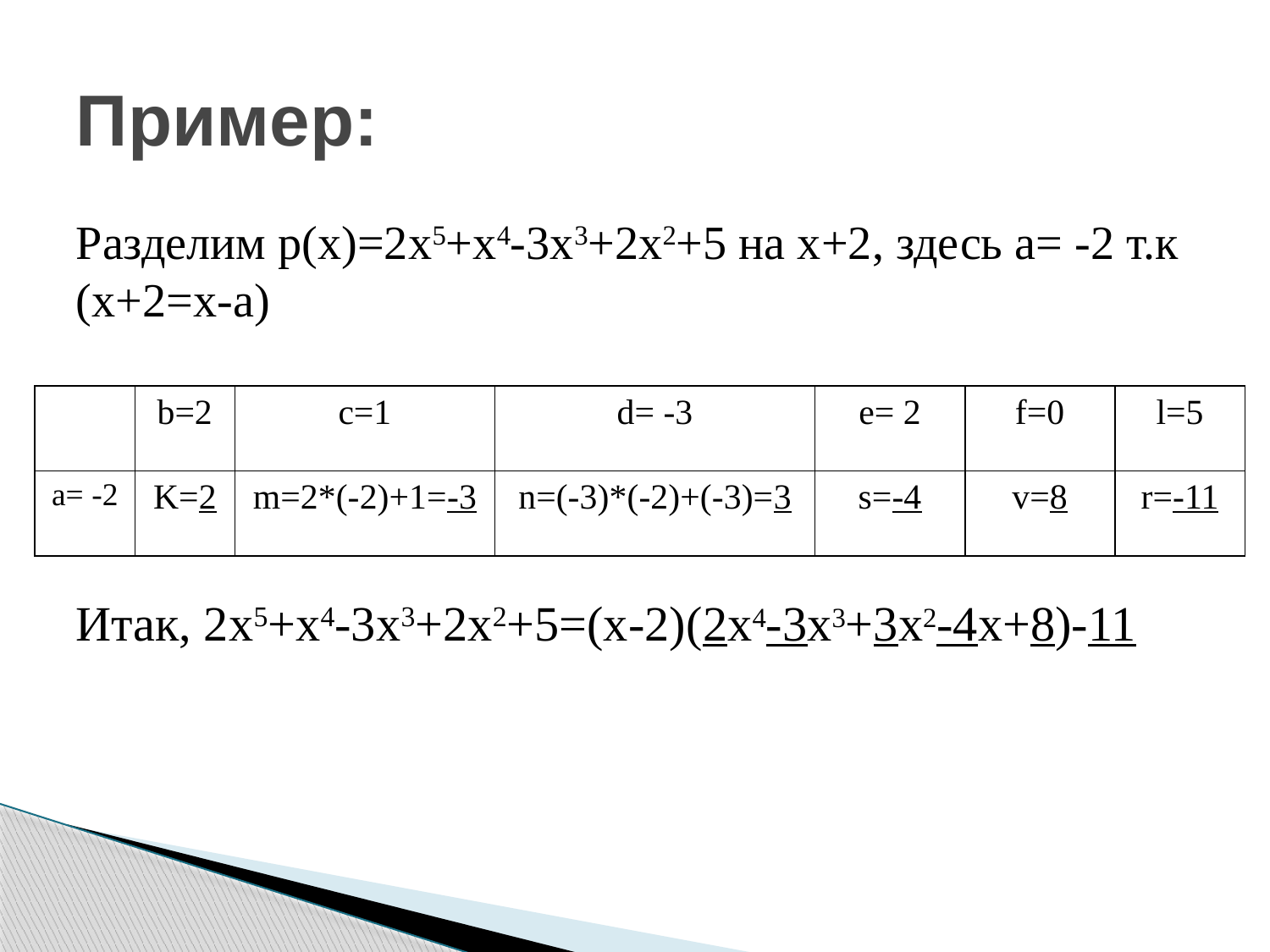

# Пример:
Разделим р(х)=2х5+х4-3х3+2х2+5 на х+2, здесь а= -2 т.к (х+2=х-а)

Итак, 2х5+х4-3х3+2х2+5=(х-2)(2х4-3х3+3х2-4х+8)-11

|  | b=2 | c=1 | d= -3 | e= 2 | f=0 | l=5 |
| --- | --- | --- | --- | --- | --- | --- |
| а= -2 | K=2 | m=2\*(-2)+1=-3 | n=(-3)\*(-2)+(-3)=3 | s=-4 | v=8 | r=-11 |